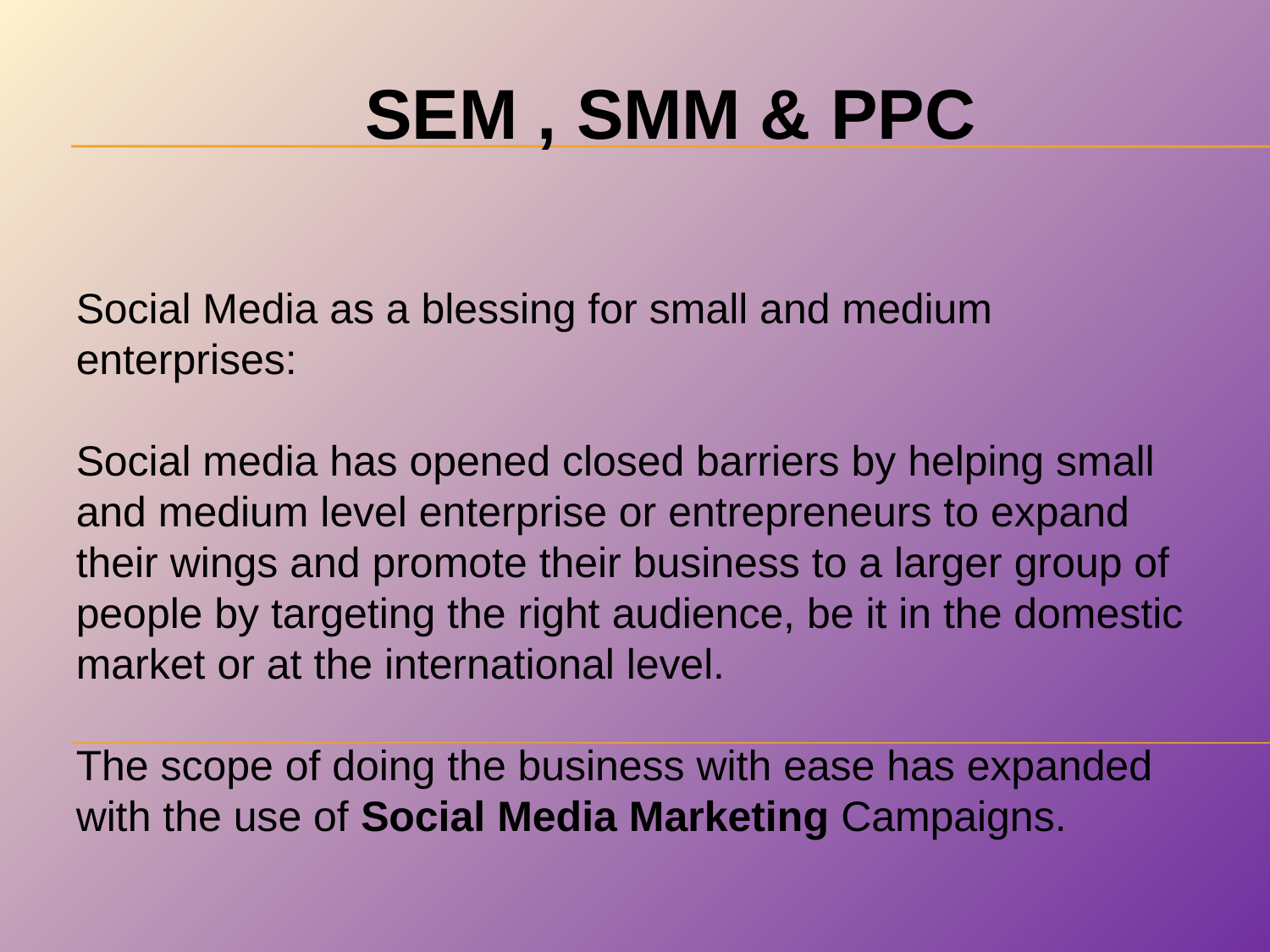

SEM , SMM & PPC
Social Media as a blessing for small and medium enterprises:

Social media has opened closed barriers by helping small and medium level enterprise or entrepreneurs to expand their wings and promote their business to a larger group of people by targeting the right audience, be it in the domestic market or at the international level.

The scope of doing the business with ease has expanded with the use of Social Media Marketing Campaigns.